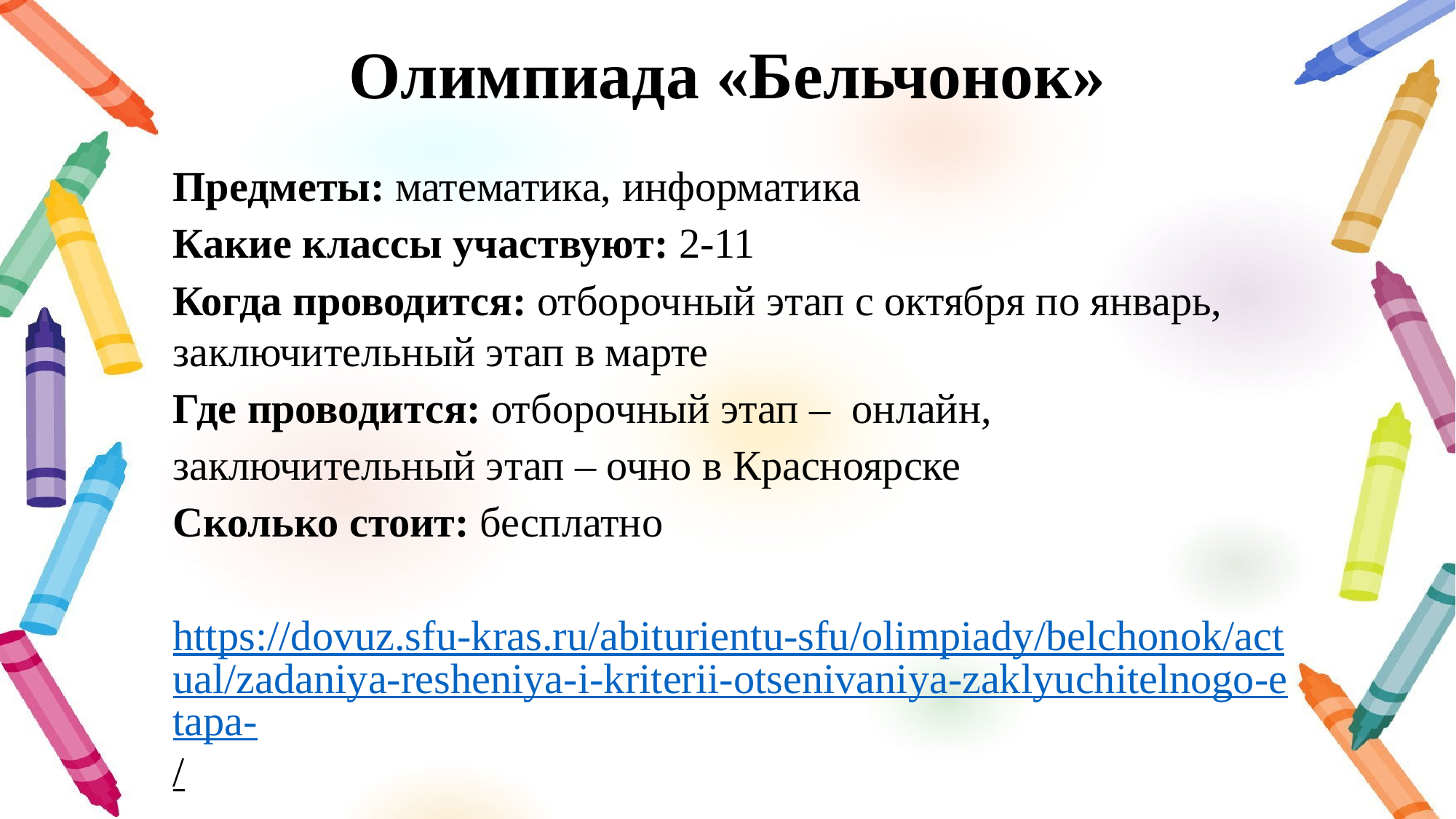

# Олимпиада «Бельчонок»
Предметы: математика, информатика
Какие классы участвуют: 2-11
Когда проводится: отборочный этап с октября по январь, заключительный этап в марте
Где проводится: отборочный этап –  онлайн,
заключительный этап – очно в Красноярске
Сколько стоит: бесплатно

https://dovuz.sfu-kras.ru/abiturientu-sfu/olimpiady/belchonok/actual/zadaniya-resheniya-i-kriterii-otsenivaniya-zaklyuchitelnogo-etapa-/